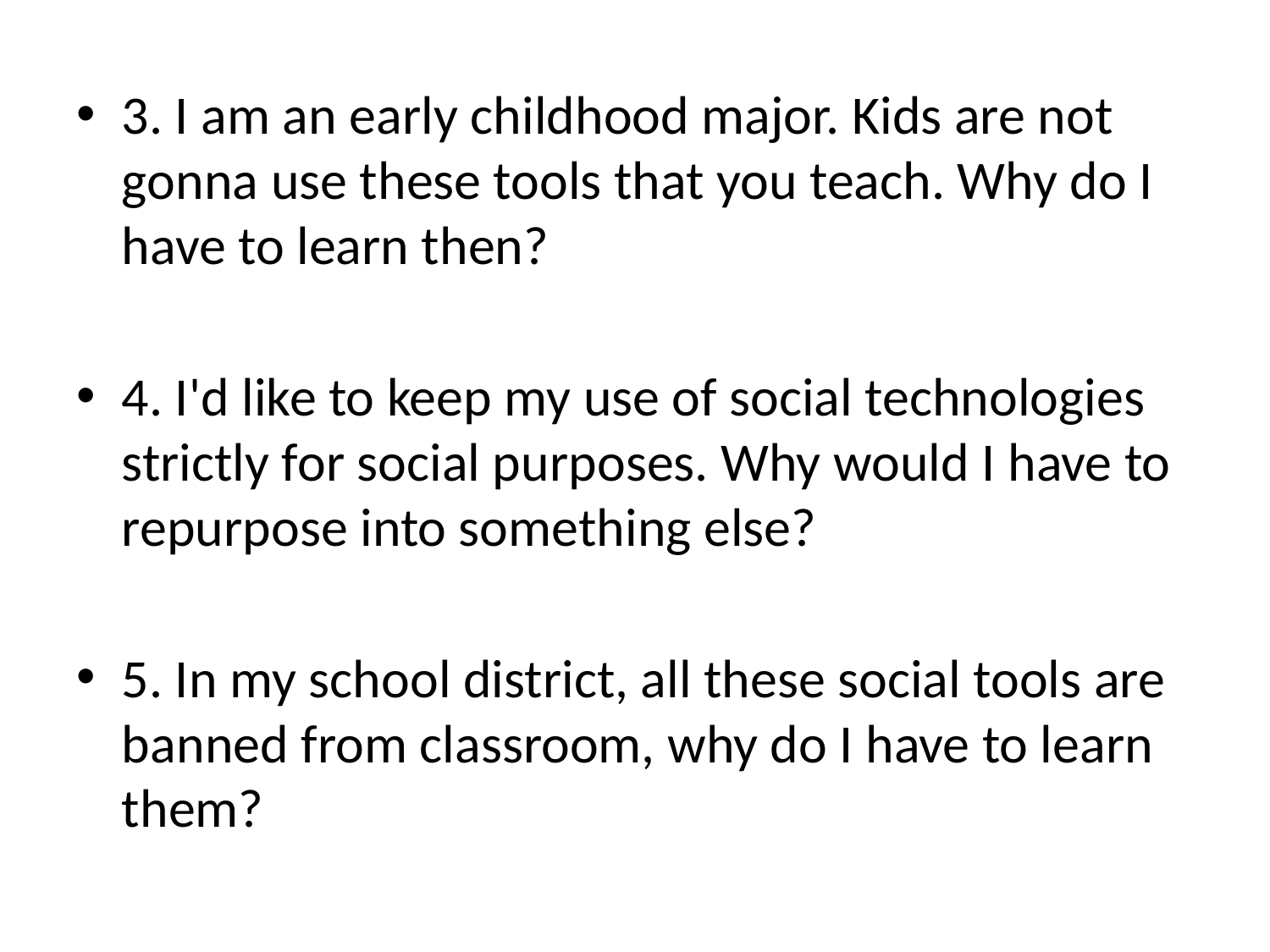

3. I am an early childhood major. Kids are not gonna use these tools that you teach. Why do I have to learn then?

4. I'd like to keep my use of social technologies strictly for social purposes. Why would I have to repurpose into something else?

5. In my school district, all these social tools are banned from classroom, why do I have to learn them?